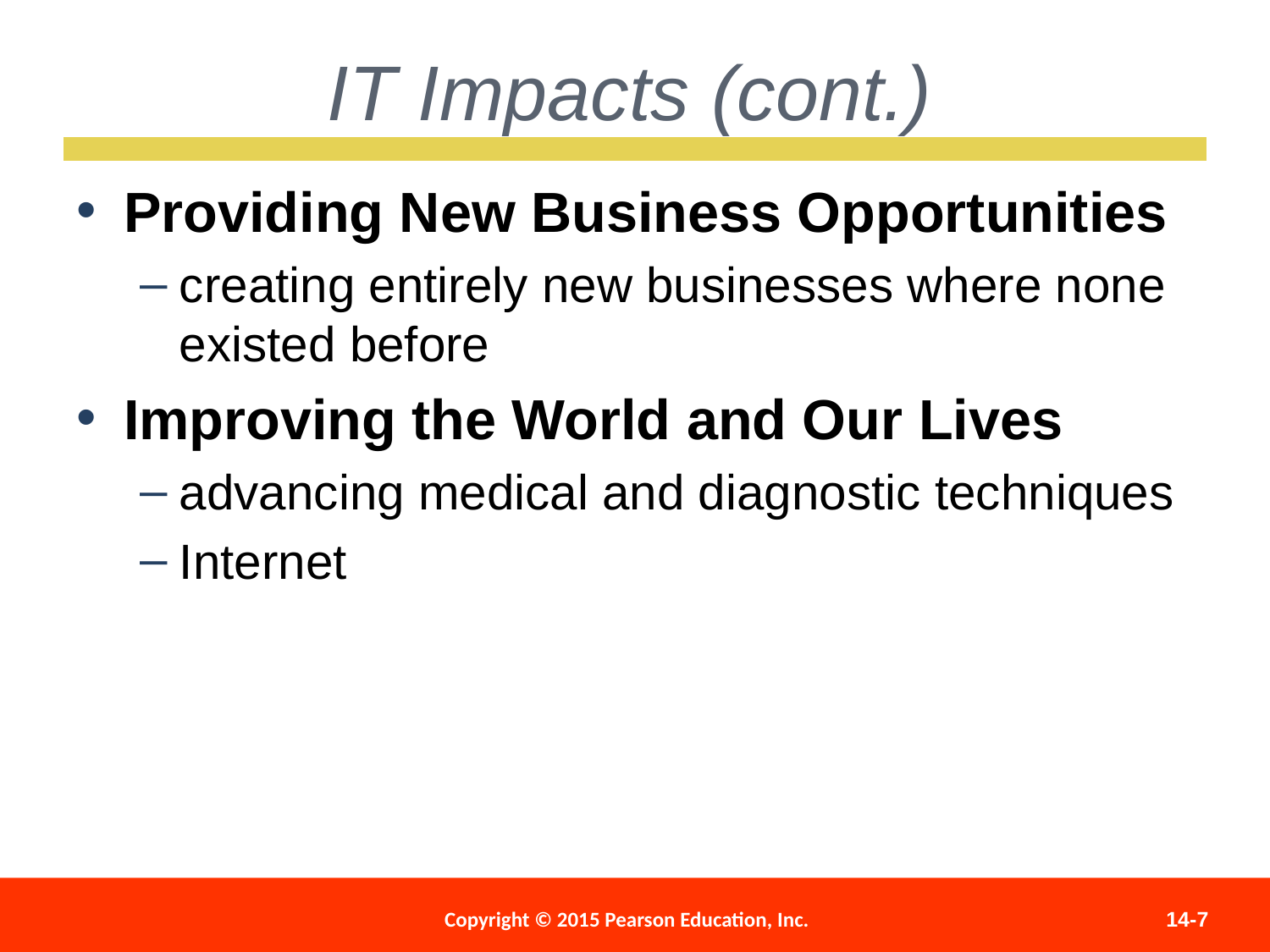

IT Impacts (cont.)
Providing New Business Opportunities
creating entirely new businesses where none existed before
Improving the World and Our Lives
advancing medical and diagnostic techniques
Internet